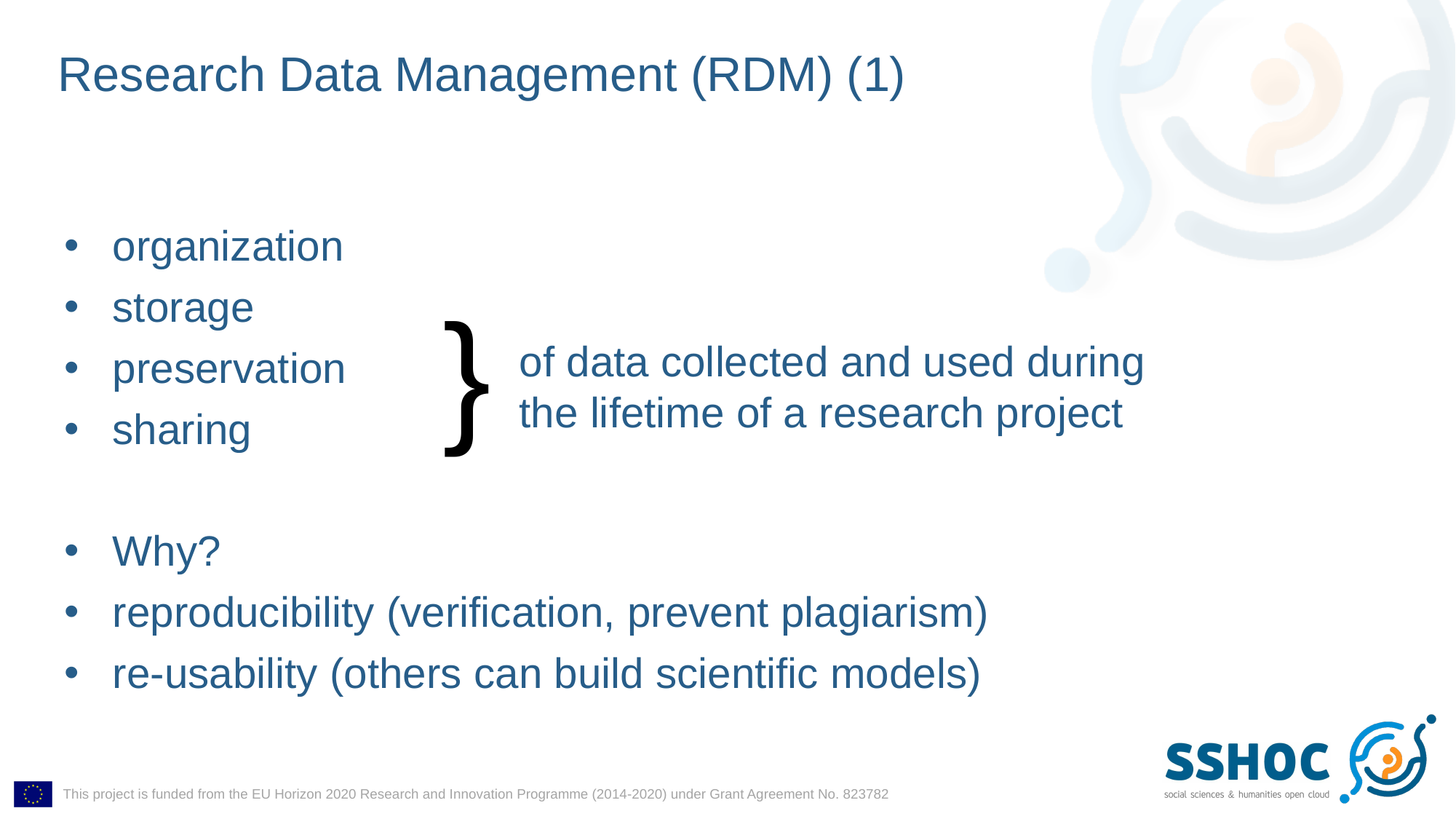

# Research Data Management (RDM) (1)
organization
storage
preservation
sharing

Why?
reproducibility (verification, prevent plagiarism)
re-usability (others can build scientific models)
}
of data collected and used during the lifetime of a research project